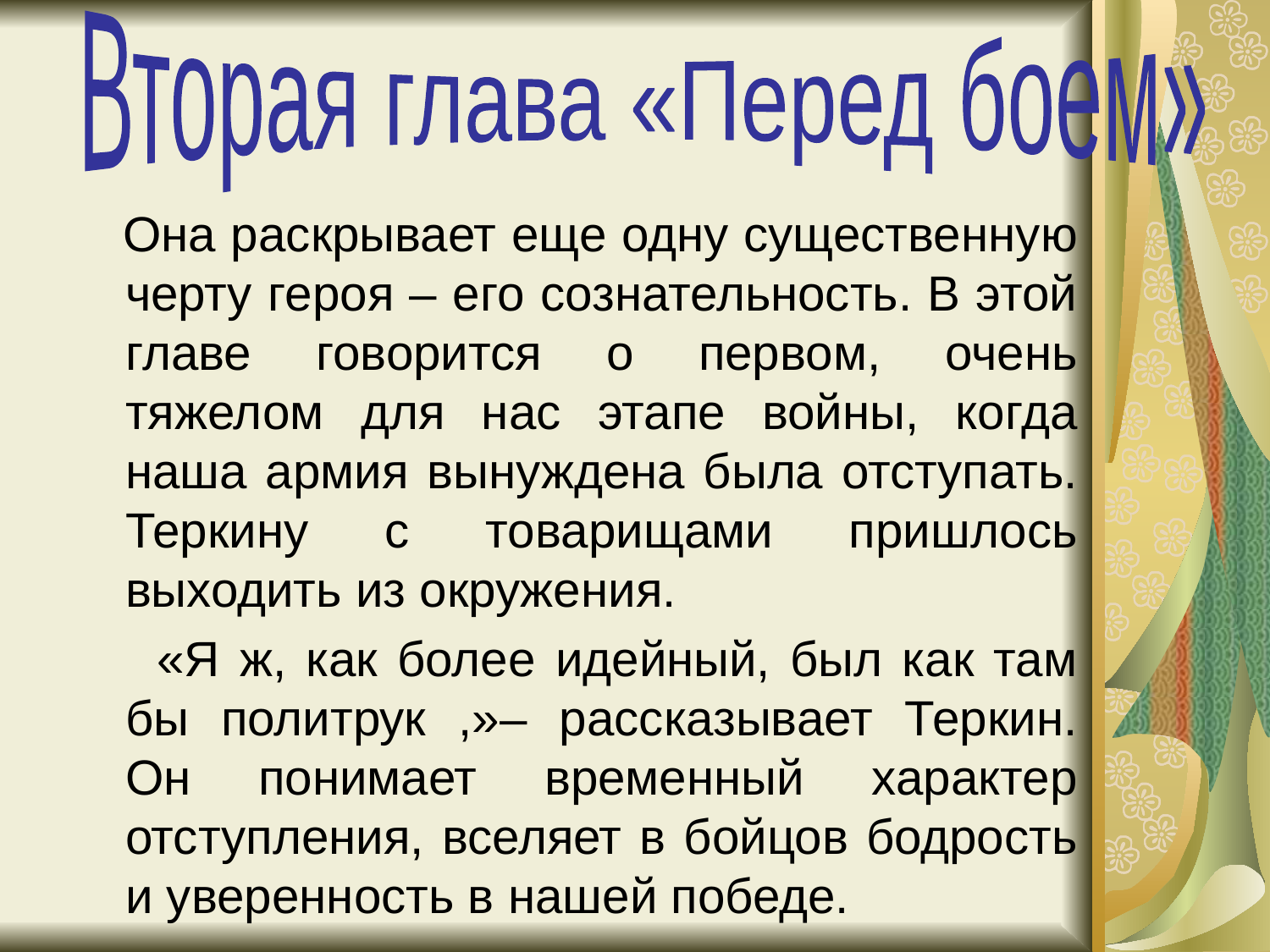

Вторая глава «Перед боем»
   Она раскрывает еще одну существенную черту героя – его сознательность. В этой главе говорится о первом, очень тяжелом для нас этапе войны, когда наша армия вынуждена была отступать. Теркину с товарищами пришлось выходить из окружения.
    «Я ж, как более идейный, был как там бы политрук ,»– рассказывает Теркин. Он понимает временный характер отступления, вселяет в бойцов бодрость и уверенность в нашей победе.